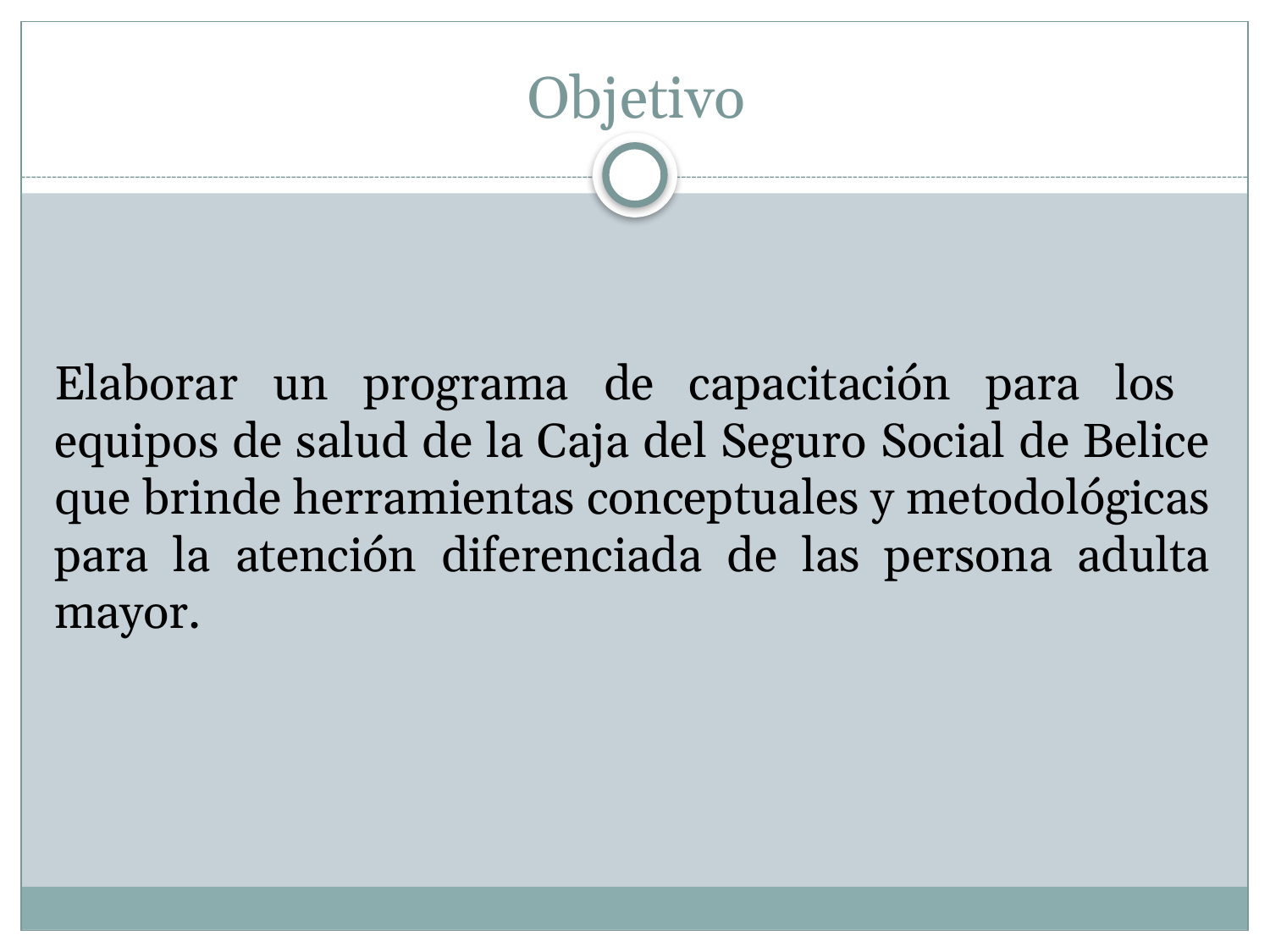

# Objetivo
Elaborar un programa de capacitación para los  equipos de salud de la Caja del Seguro Social de Belice que brinde herramientas conceptuales y metodológicas para la atención diferenciada de las persona adulta mayor.